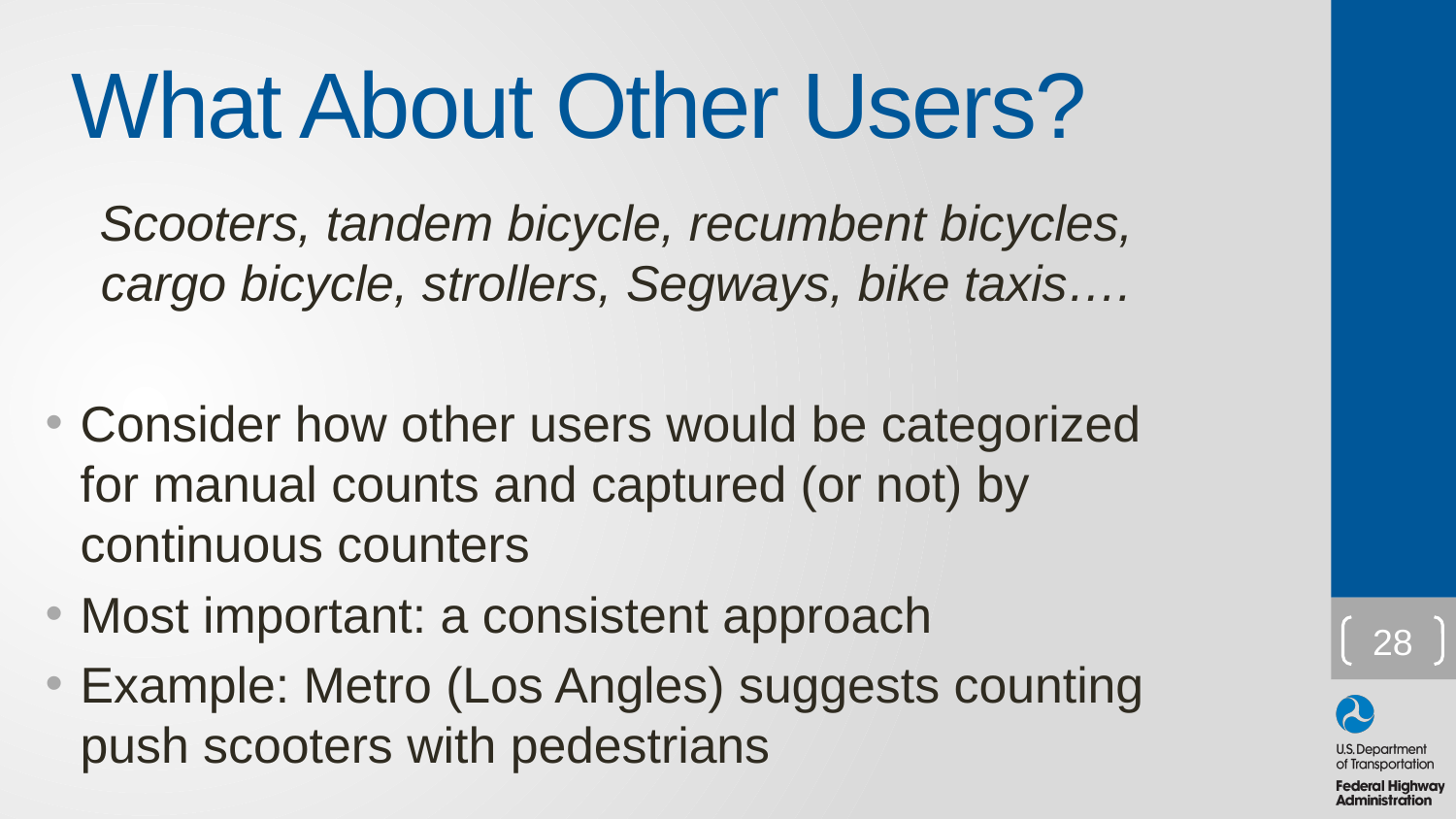

# What About Other Users?
Scooters, tandem bicycle, recumbent bicycles, cargo bicycle, strollers, Segways, bike taxis….

Consider how other users would be categorized for manual counts and captured (or not) by continuous counters
Most important: a consistent approach
Example: Metro (Los Angles) suggests counting push scooters with pedestrians

28